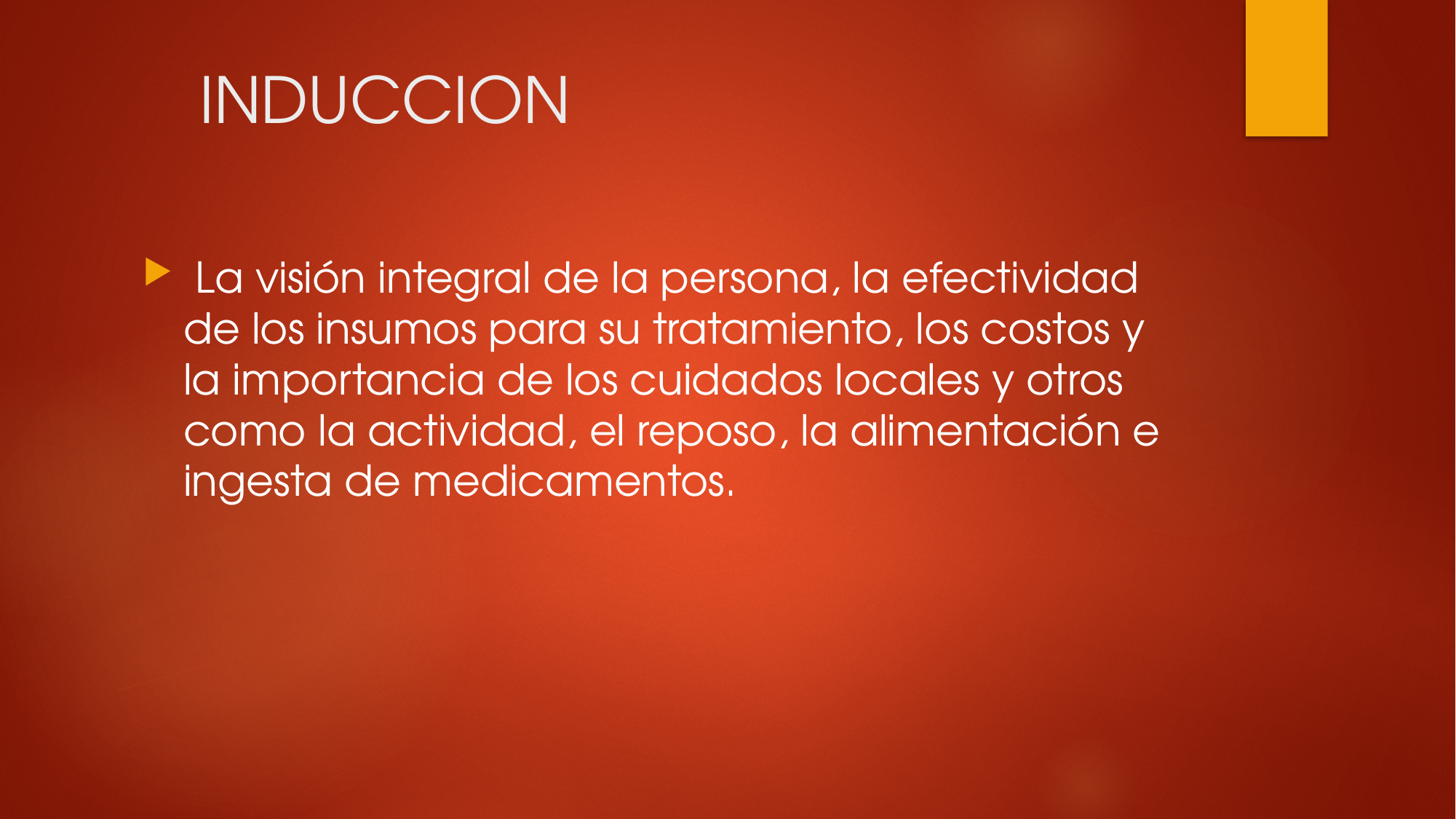

# INDUCCION
 La visión integral de la persona, la efectividad de los insumos para su tratamiento, los costos y la importancia de los cuidados locales y otros como la actividad, el reposo, la alimentación e ingesta de medicamentos.